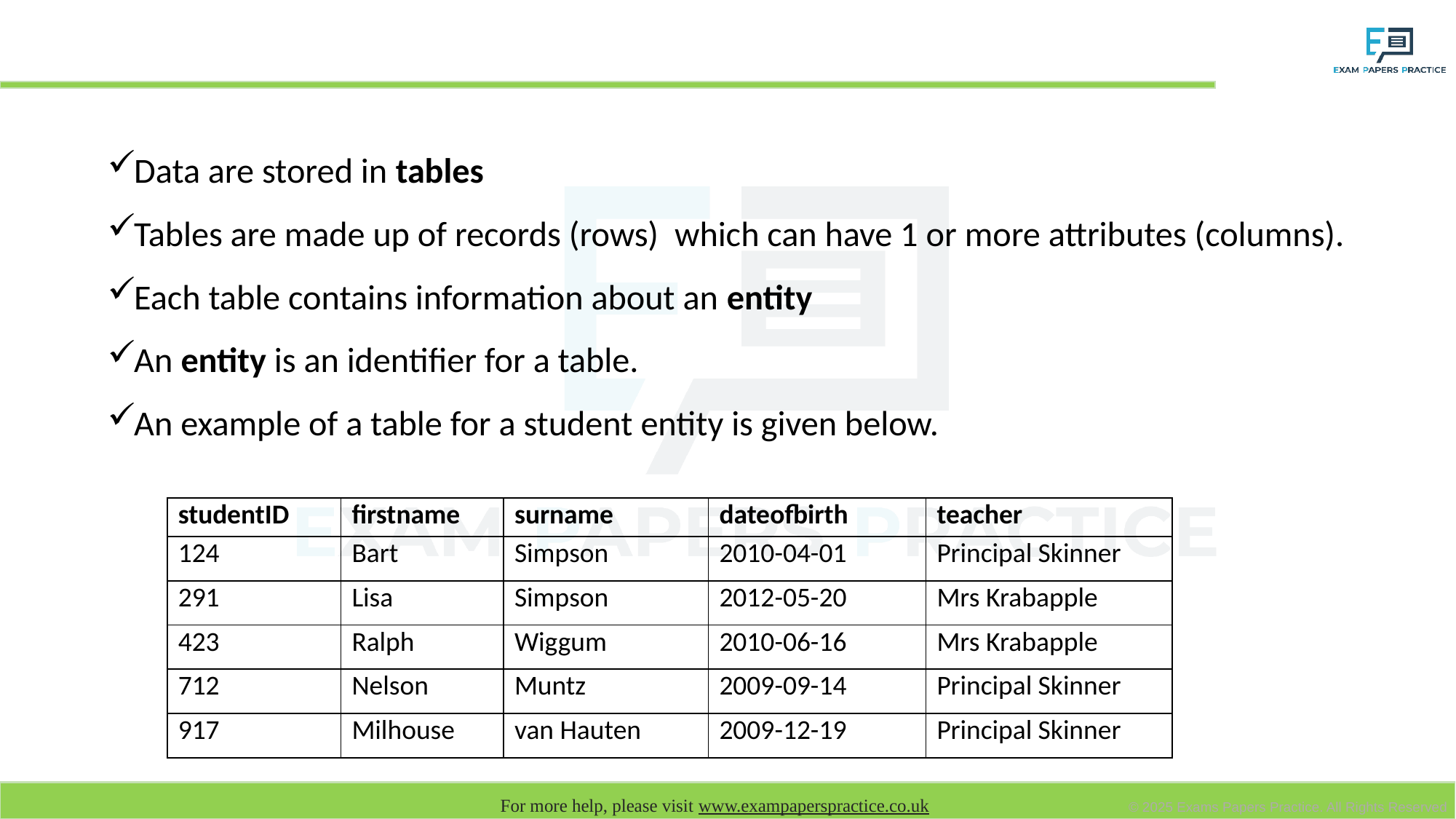

# Database Entities
Data are stored in tables
Tables are made up of records (rows)  which can have 1 or more attributes (columns).
Each table contains information about an entity
An entity is an identifier for a table.
An example of a table for a student entity is given below.

| studentID | firstname | surname | dateofbirth | teacher |
| --- | --- | --- | --- | --- |
| 124 | Bart | Simpson | 2010-04-01 | Principal Skinner |
| 291 | Lisa | Simpson | 2012-05-20 | Mrs Krabapple |
| 423 | Ralph | Wiggum | 2010-06-16 | Mrs Krabapple |
| 712 | Nelson | Muntz | 2009-09-14 | Principal Skinner |
| 917 | Milhouse | van Hauten | 2009-12-19 | Principal Skinner |